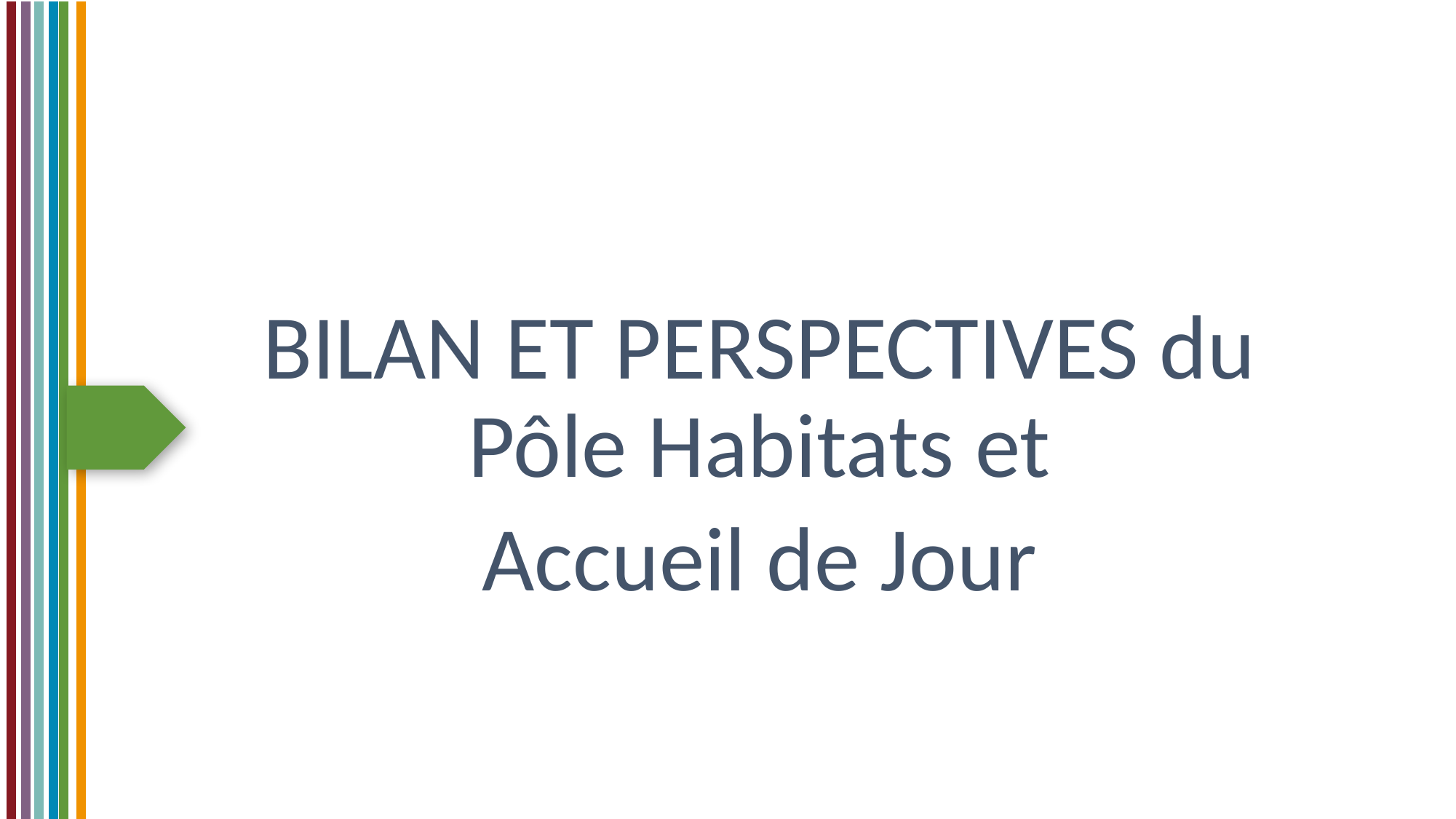

BILAN ET PERSPECTIVES du
Pôle Habitats et
Accueil de Jour